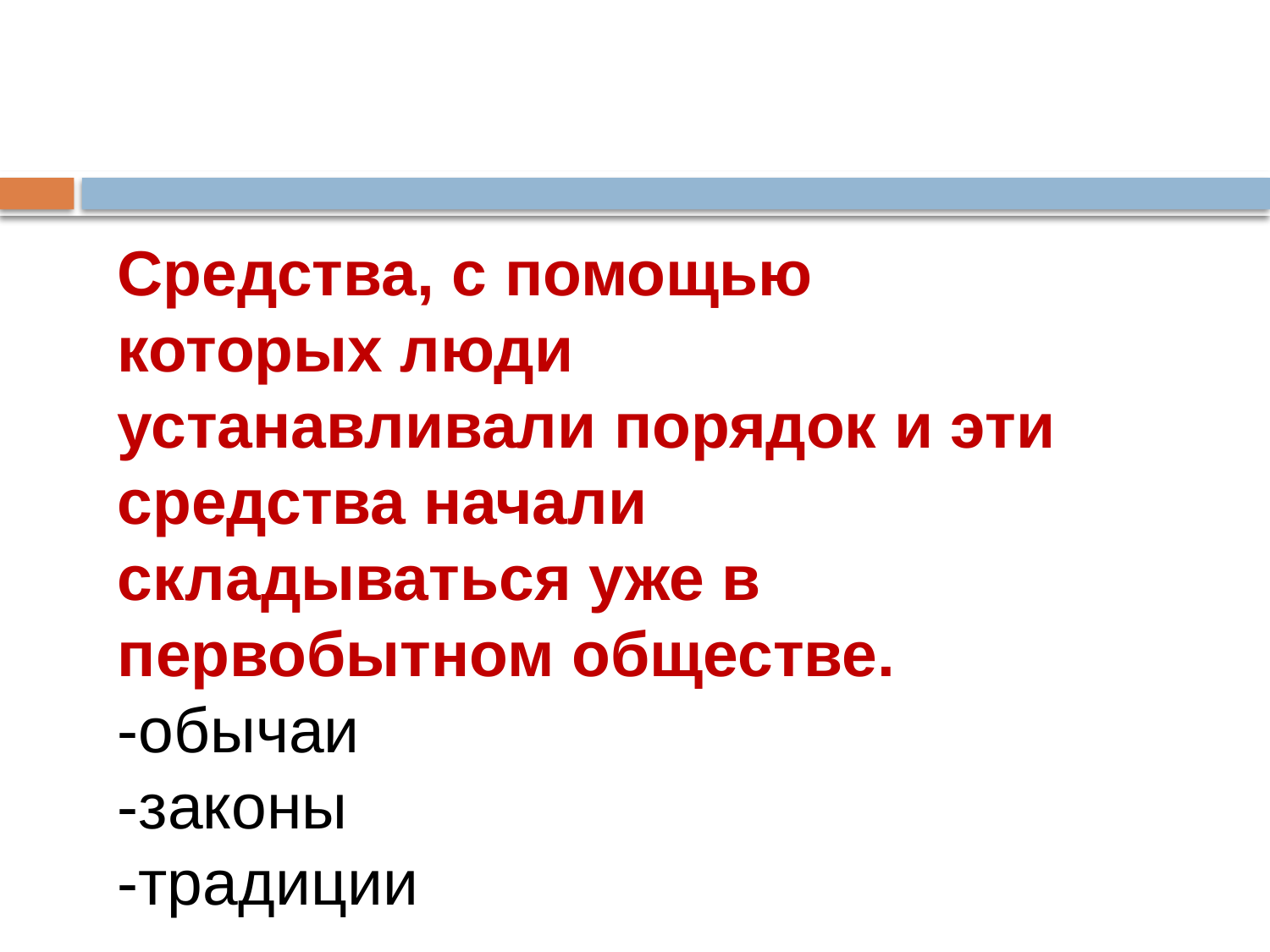

Средства, с помощью которых люди устанавливали порядок и эти средства начали складываться уже в первобытном обществе.
-обычаи
-законы
-традиции